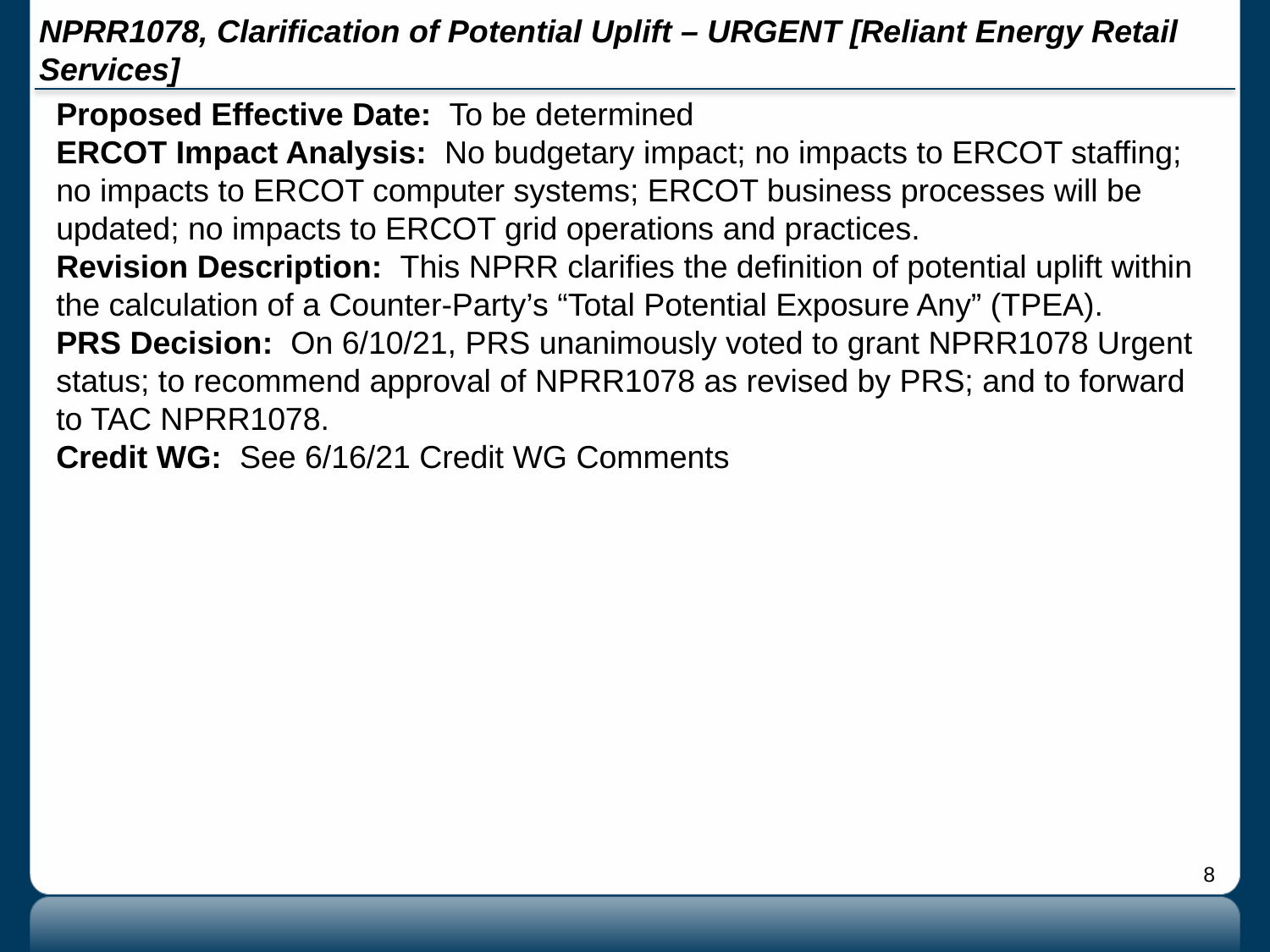

# NPRR1078, Clarification of Potential Uplift – URGENT [Reliant Energy Retail Services]
Proposed Effective Date:  To be determined
ERCOT Impact Analysis:  No budgetary impact; no impacts to ERCOT staffing; no impacts to ERCOT computer systems; ERCOT business processes will be updated; no impacts to ERCOT grid operations and practices.
Revision Description:  This NPRR clarifies the definition of potential uplift within the calculation of a Counter-Party’s “Total Potential Exposure Any” (TPEA).
PRS Decision:  On 6/10/21, PRS unanimously voted to grant NPRR1078 Urgent status; to recommend approval of NPRR1078 as revised by PRS; and to forward to TAC NPRR1078.
Credit WG:  See 6/16/21 Credit WG Comments